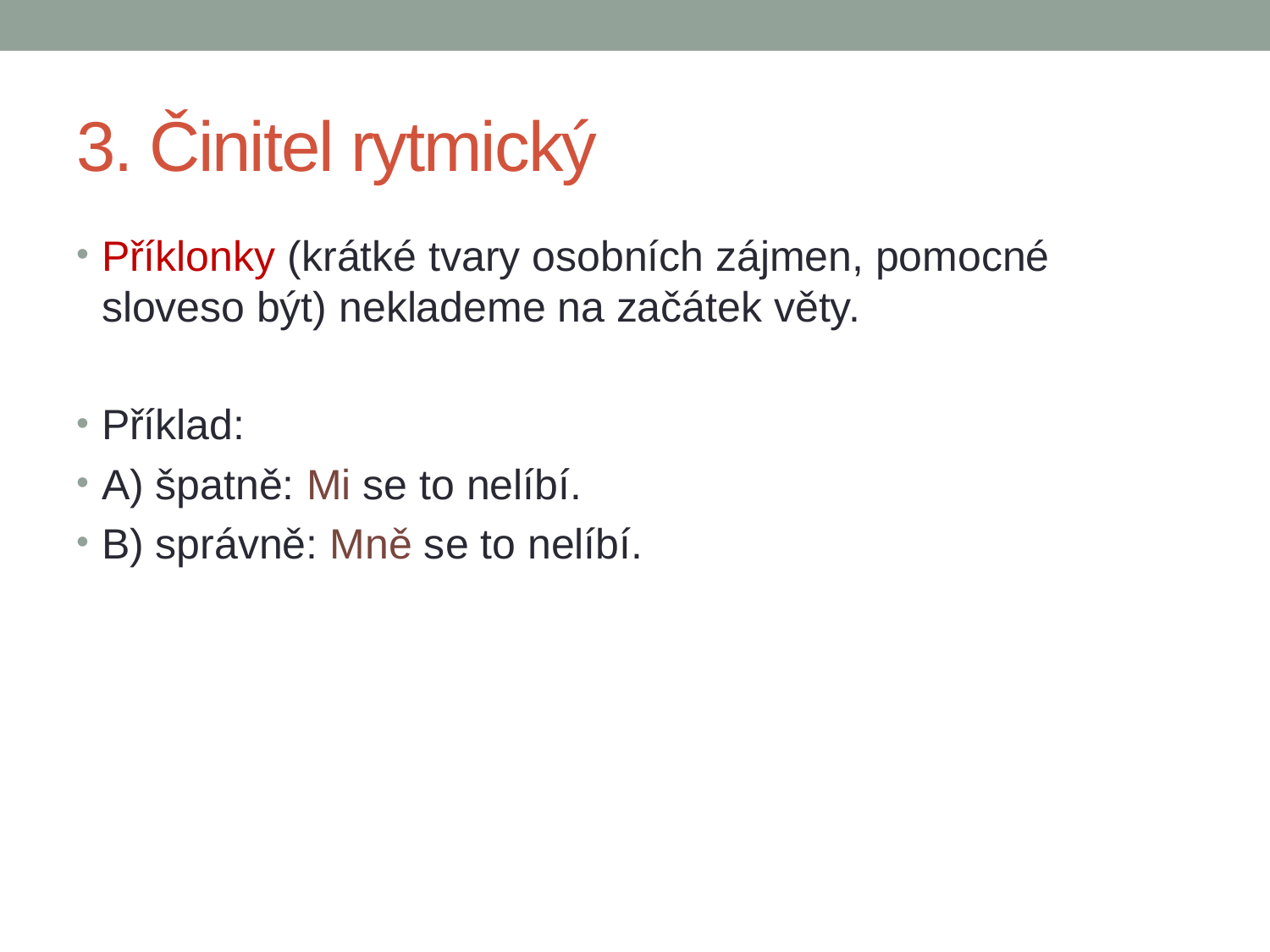

# 3. Činitel rytmický
Příklonky (krátké tvary osobních zájmen, pomocné sloveso být) neklademe na začátek věty.

Příklad:
A) špatně: Mi se to nelíbí.
B) správně: Mně se to nelíbí.